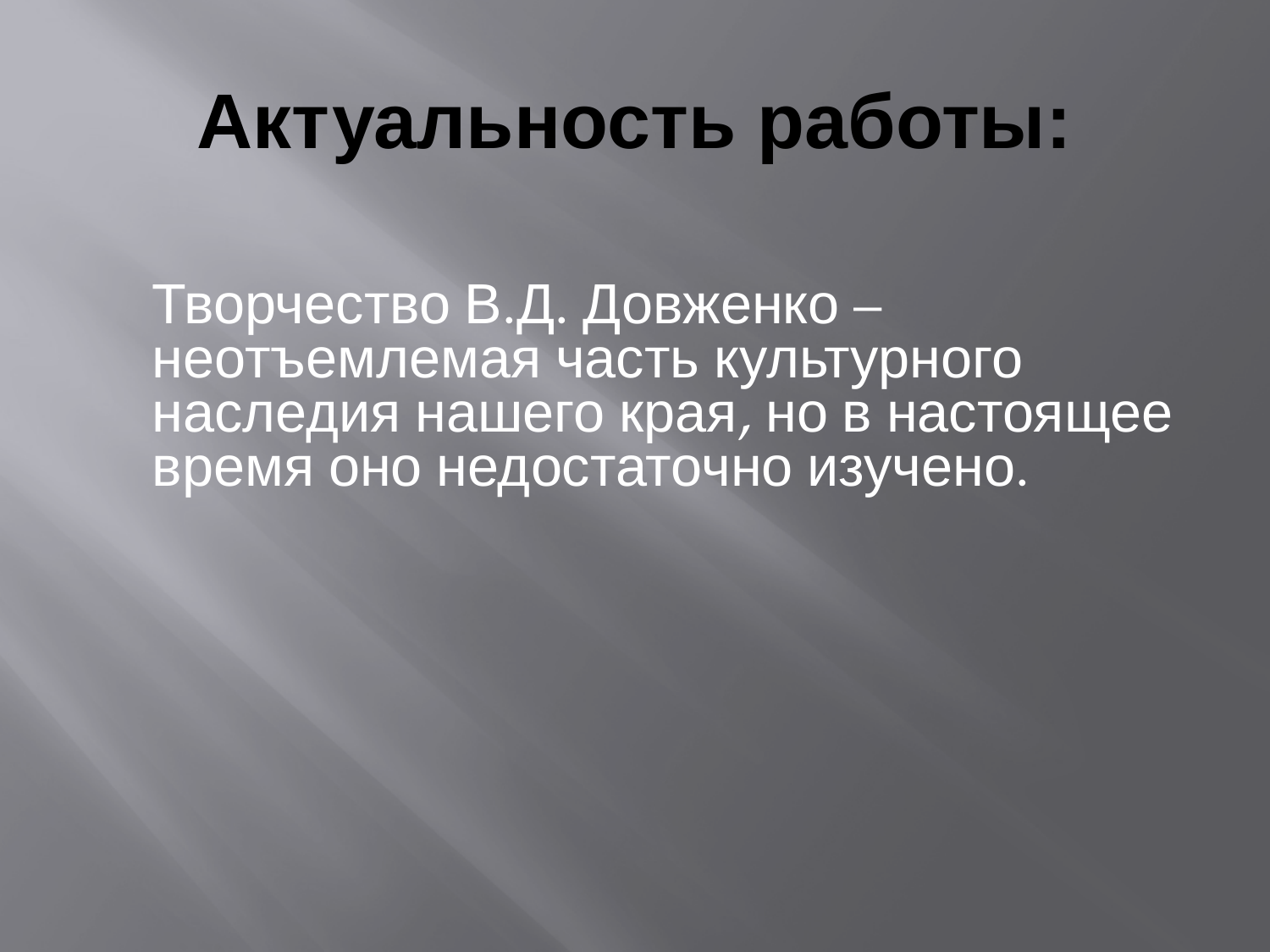

# Актуальность работы:

	Творчество В.Д. Довженко – неотъемлемая часть культурного наследия нашего края, но в настоящее время оно недостаточно изучено.